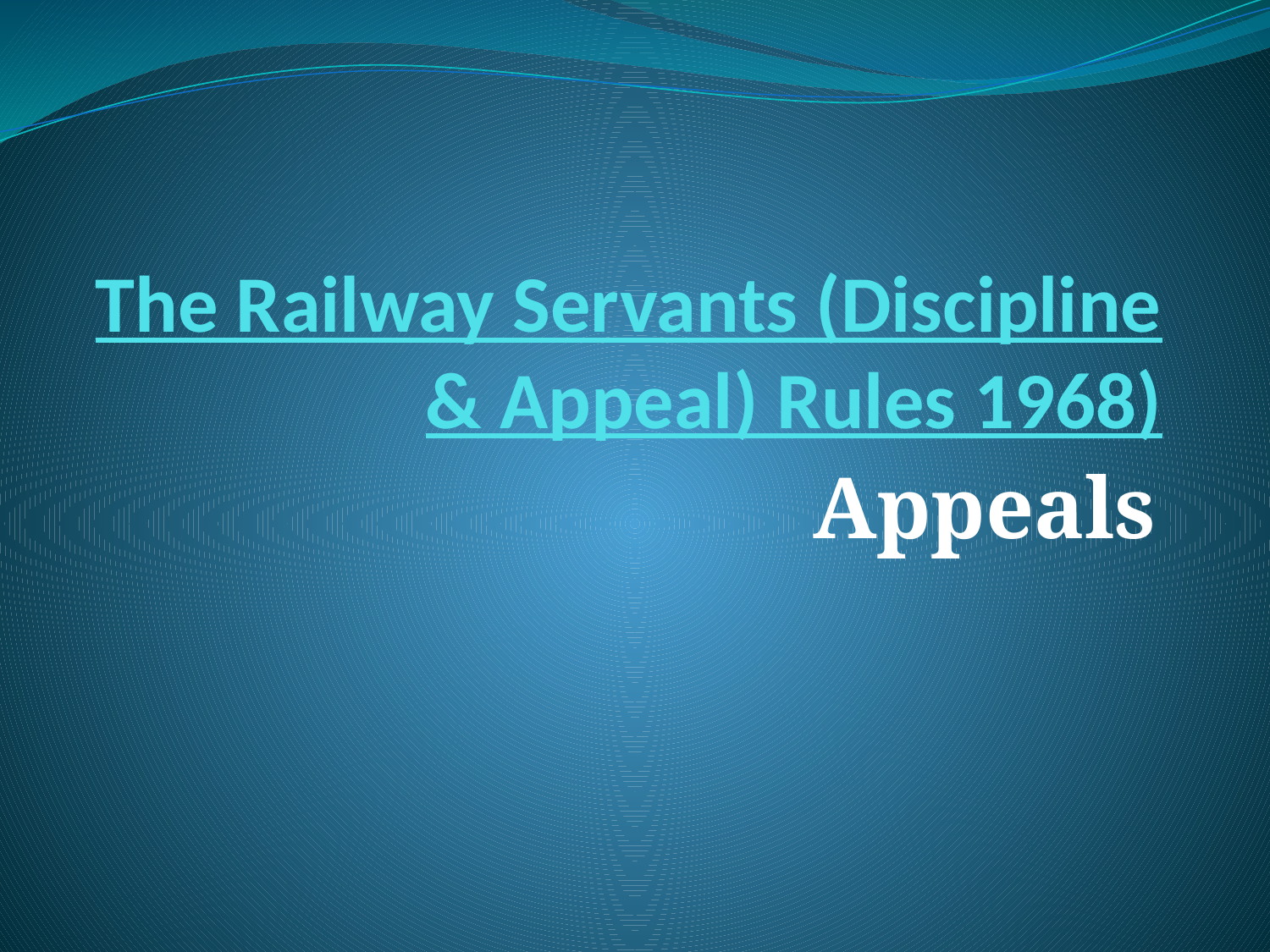

# The Railway Servants (Discipline & Appeal) Rules 1968)
Appeals